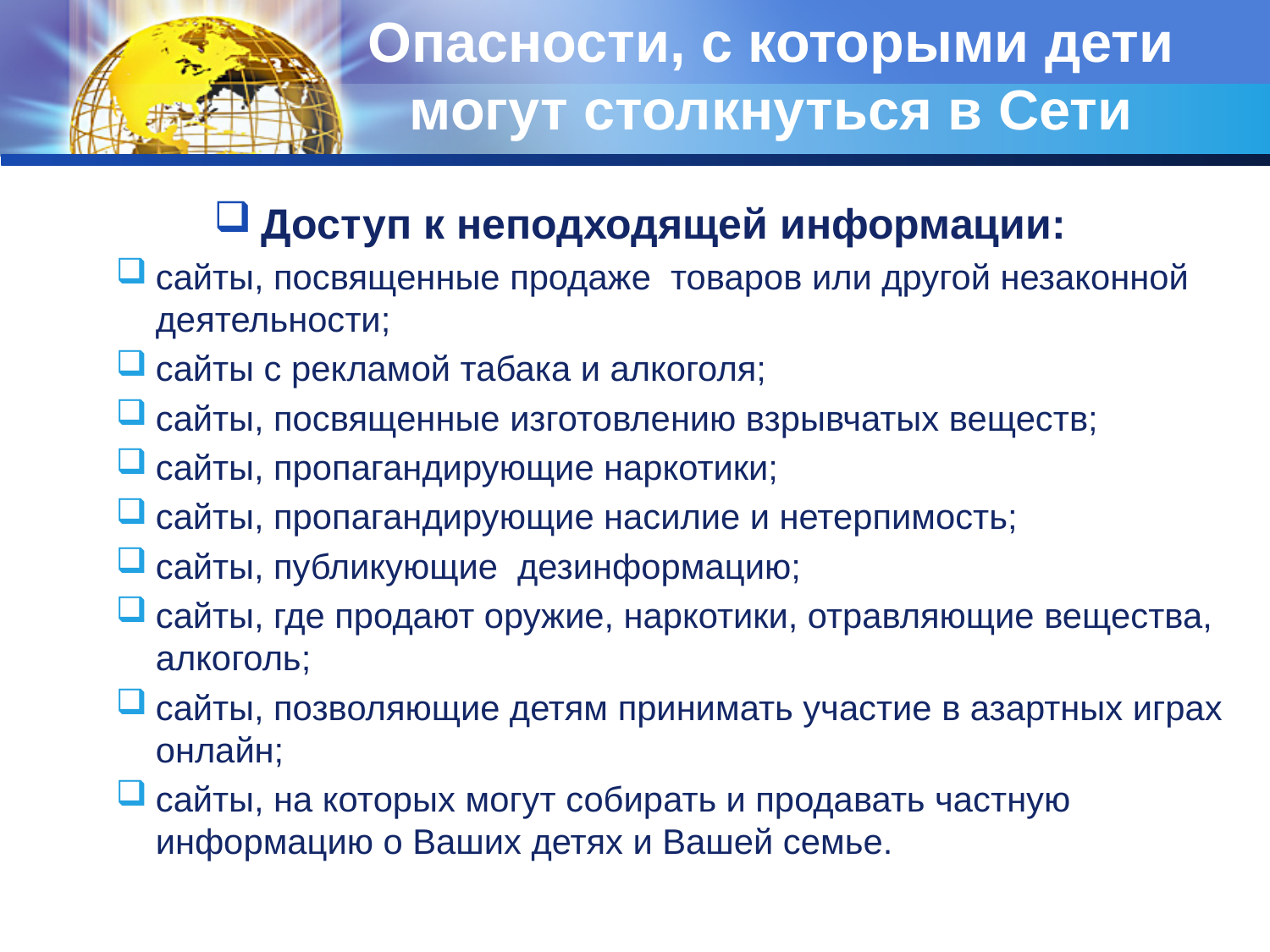

# Опасности, с которыми дети могут столкнуться в Сети
Доступ к неподходящей информации:
сайты, посвященные продаже  товаров или другой незаконной деятельности;
сайты с рекламой табака и алкоголя;
сайты, посвященные изготовлению взрывчатых веществ;
сайты, пропагандирующие наркотики;
сайты, пропагандирующие насилие и нетерпимость;
сайты, публикующие  дезинформацию;
сайты, где продают оружие, наркотики, отравляющие вещества, алкоголь;
сайты, позволяющие детям принимать участие в азартных играх онлайн;
сайты, на которых могут собирать и продавать частную информацию о Ваших детях и Вашей семье.